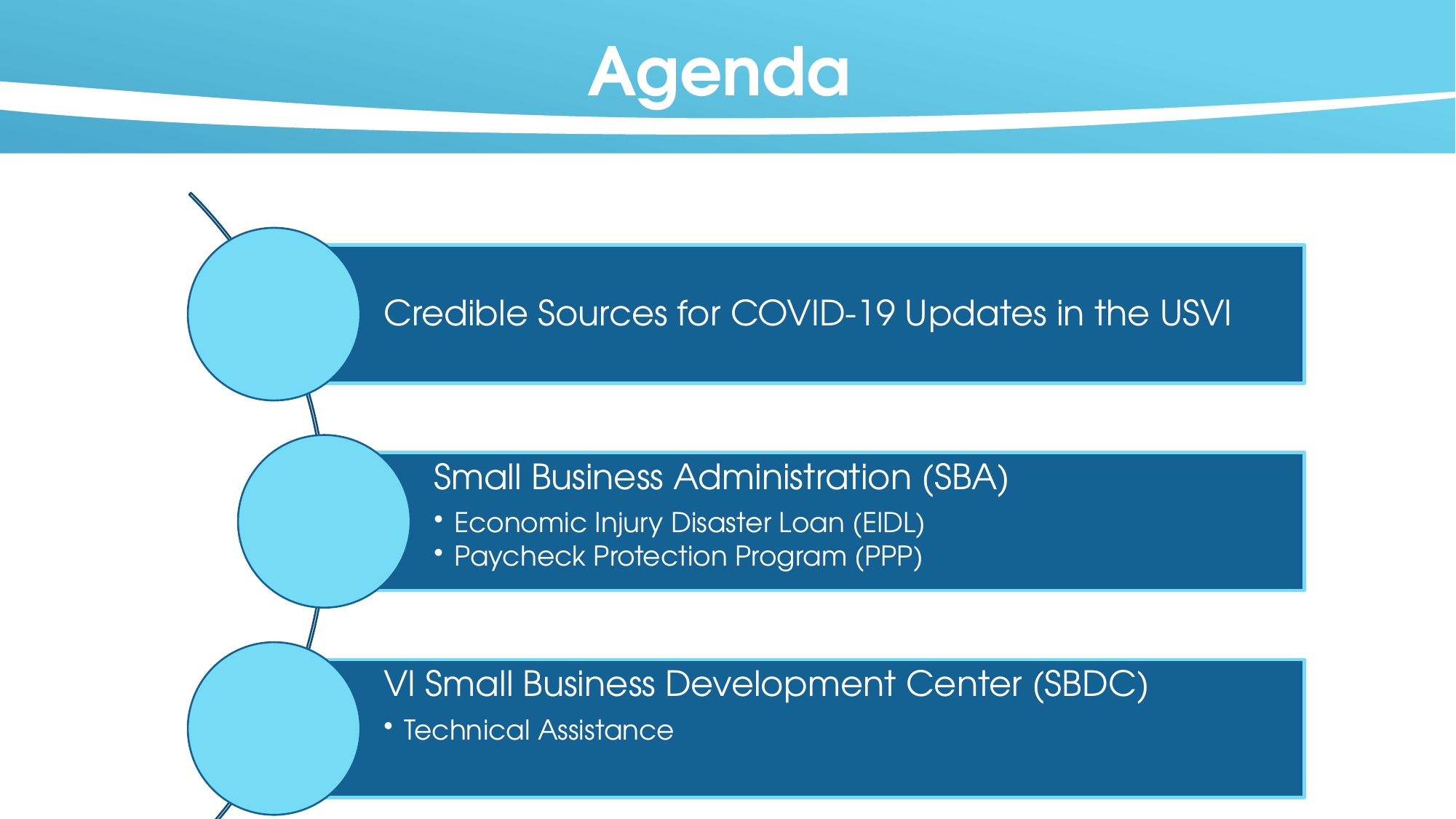

Agenda

Credible Sources for COVID-19 Updates in the USVI
Small Business Administration (SBA)
Economic Injury Disaster Loan (EIDL)
Paycheck Protection Program (PPP)
VI Small Business Development Center (SBDC)
Technical Assistance
2